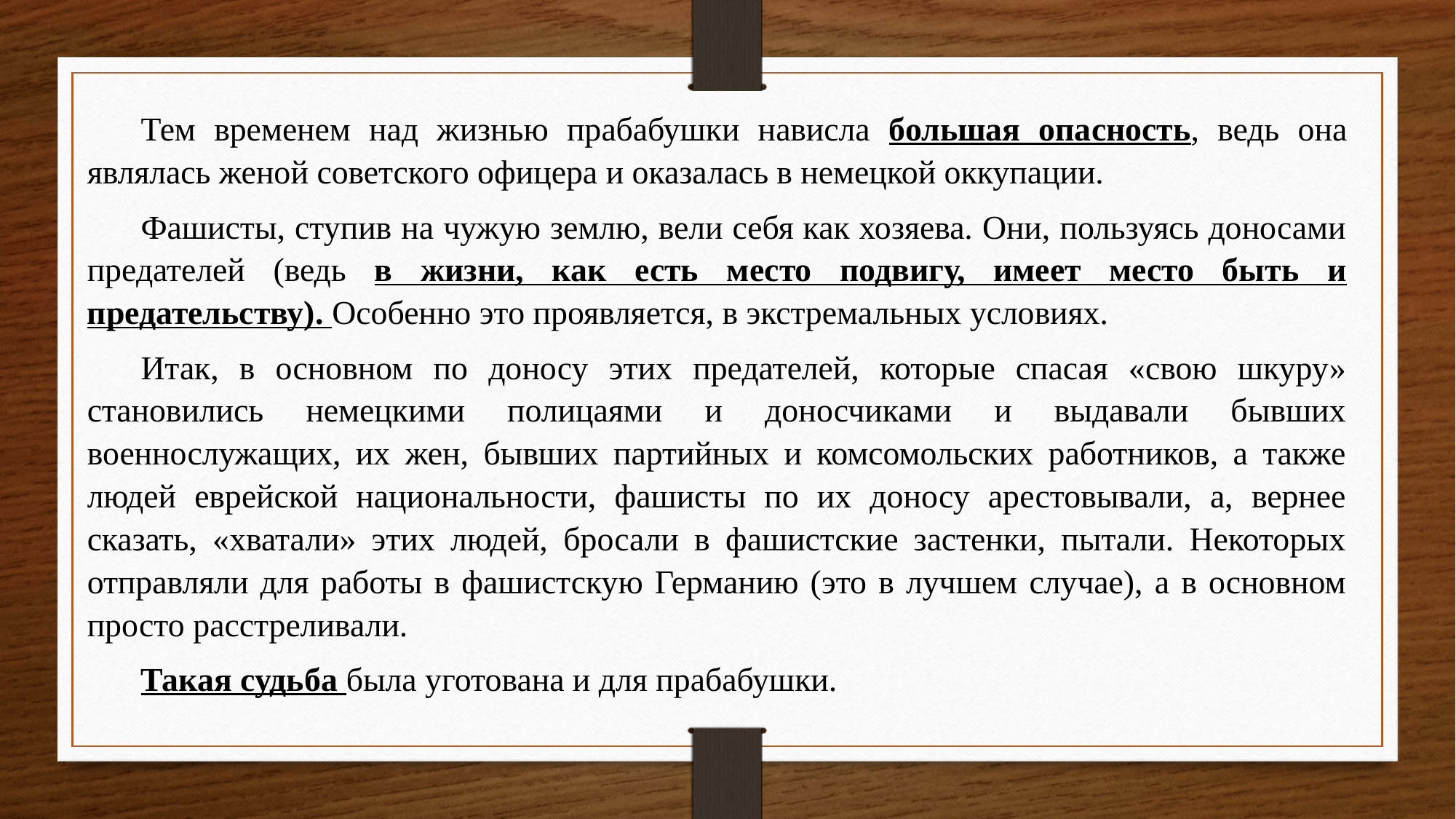

Тем временем над жизнью прабабушки нависла большая опасность, ведь она являлась женой советского офицера и оказалась в немецкой оккупации.
Фашисты, ступив на чужую землю, вели себя как хозяева. Они, пользуясь доносами предателей (ведь в жизни, как есть место подвигу, имеет место быть и предательству). Особенно это проявляется, в экстремальных условиях.
Итак, в основном по доносу этих предателей, которые спасая «свою шкуру» становились немецкими полицаями и доносчиками и выдавали бывших военнослужащих, их жен, бывших партийных и комсомольских работников, а также людей еврейской национальности, фашисты по их доносу арестовывали, а, вернее сказать, «хватали» этих людей, бросали в фашистские застенки, пытали. Некоторых отправляли для работы в фашистскую Германию (это в лучшем случае), а в основном просто расстреливали.
Такая судьба была уготована и для прабабушки.